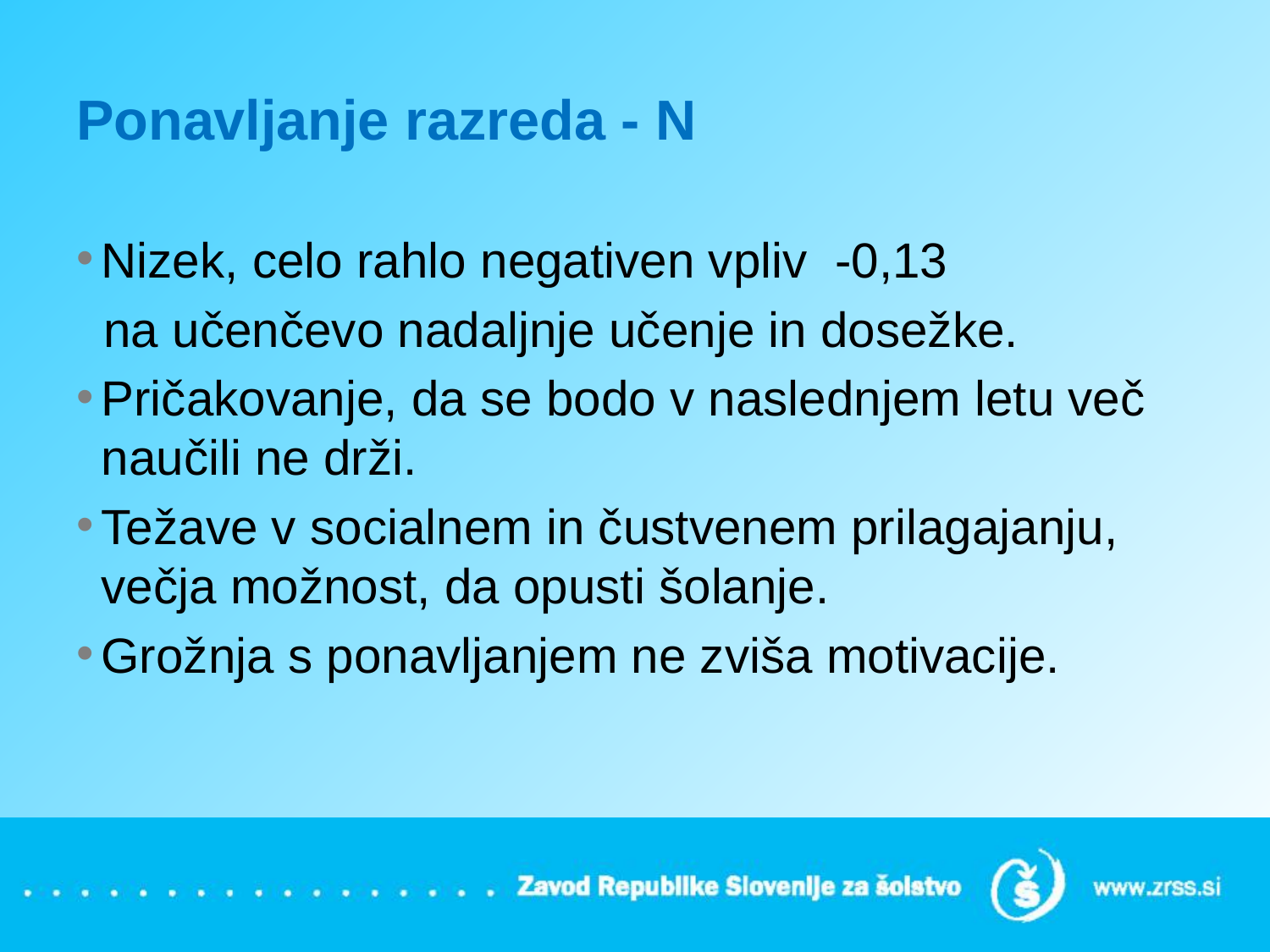

# Ponavljanje razreda - N
Nizek, celo rahlo negativen vpliv  -0,13
  na učenčevo nadaljnje učenje in dosežke.
Pričakovanje, da se bodo v naslednjem letu več naučili ne drži.
Težave v socialnem in čustvenem prilagajanju, večja možnost, da opusti šolanje.
Grožnja s ponavljanjem ne zviša motivacije.